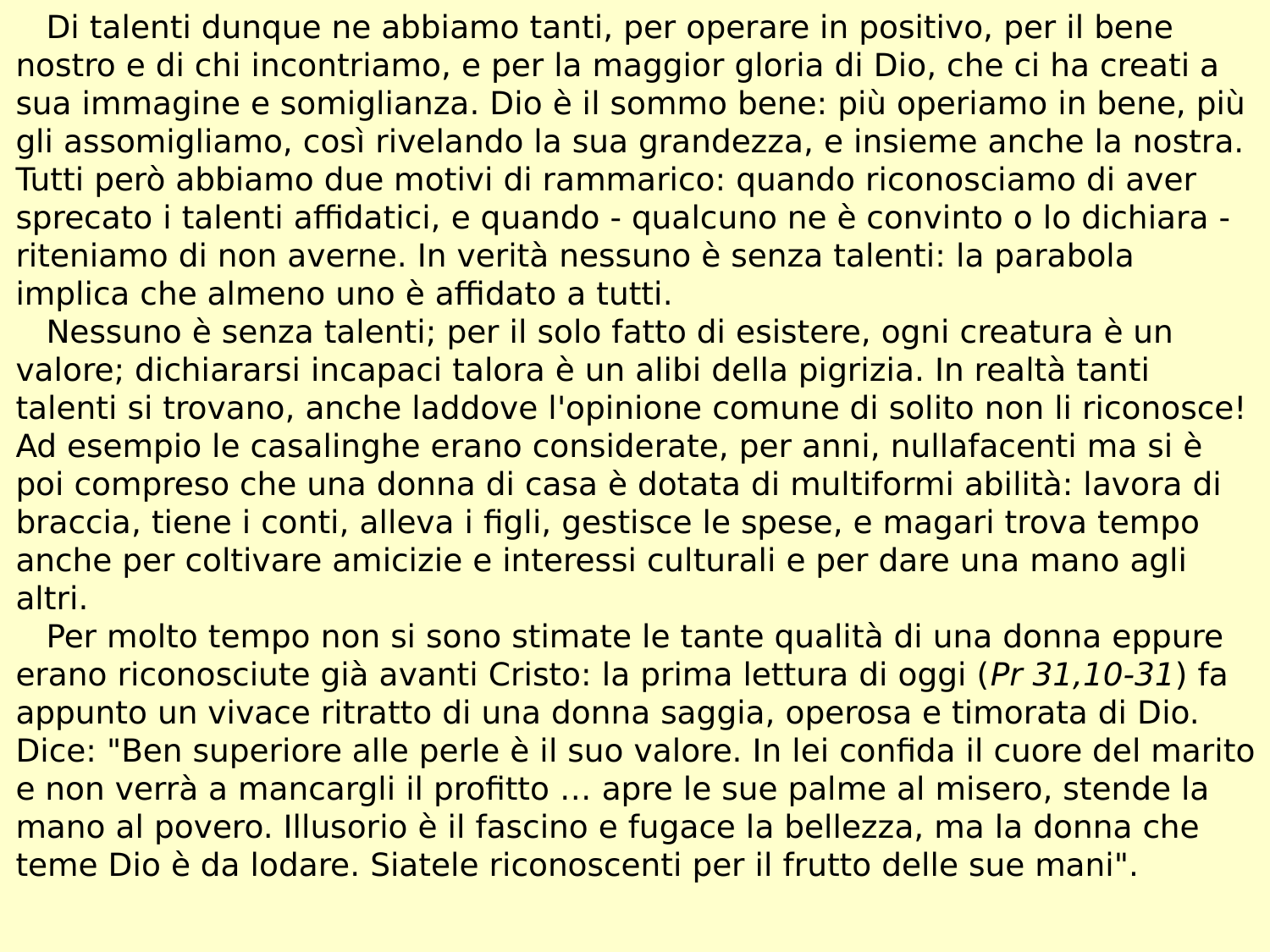

Di talenti dunque ne abbiamo tanti, per operare in positivo, per il bene nostro e di chi incontriamo, e per la maggior gloria di Dio, che ci ha creati a sua immagine e somiglianza. Dio è il sommo bene: più operiamo in bene, più gli assomigliamo, così rivelando la sua grandezza, e insieme anche la nostra. Tutti però abbiamo due motivi di rammarico: quando riconosciamo di aver sprecato i talenti affidatici, e quando - qualcuno ne è convinto o lo dichiara - riteniamo di non averne. In verità nessuno è senza talenti: la parabola implica che almeno uno è affidato a tutti.
   Nessuno è senza talenti; per il solo fatto di esistere, ogni creatura è un valore; dichiararsi incapaci talora è un alibi della pigrizia. In realtà tanti talenti si trovano, anche laddove l'opinione comune di solito non li riconosce! Ad esempio le casalinghe erano considerate, per anni, nullafacenti ma si è poi compreso che una donna di casa è dotata di multiformi abilità: lavora di braccia, tiene i conti, alleva i figli, gestisce le spese, e magari trova tempo anche per coltivare amicizie e interessi culturali e per dare una mano agli altri.
   Per molto tempo non si sono stimate le tante qualità di una donna eppure erano riconosciute già avanti Cristo: la prima lettura di oggi (Pr 31,10-31) fa appunto un vivace ritratto di una donna saggia, operosa e timorata di Dio. Dice: "Ben superiore alle perle è il suo valore. In lei confida il cuore del marito e non verrà a mancargli il profitto … apre le sue palme al misero, stende la mano al povero. Illusorio è il fascino e fugace la bellezza, ma la donna che teme Dio è da lodare. Siatele riconoscenti per il frutto delle sue mani".